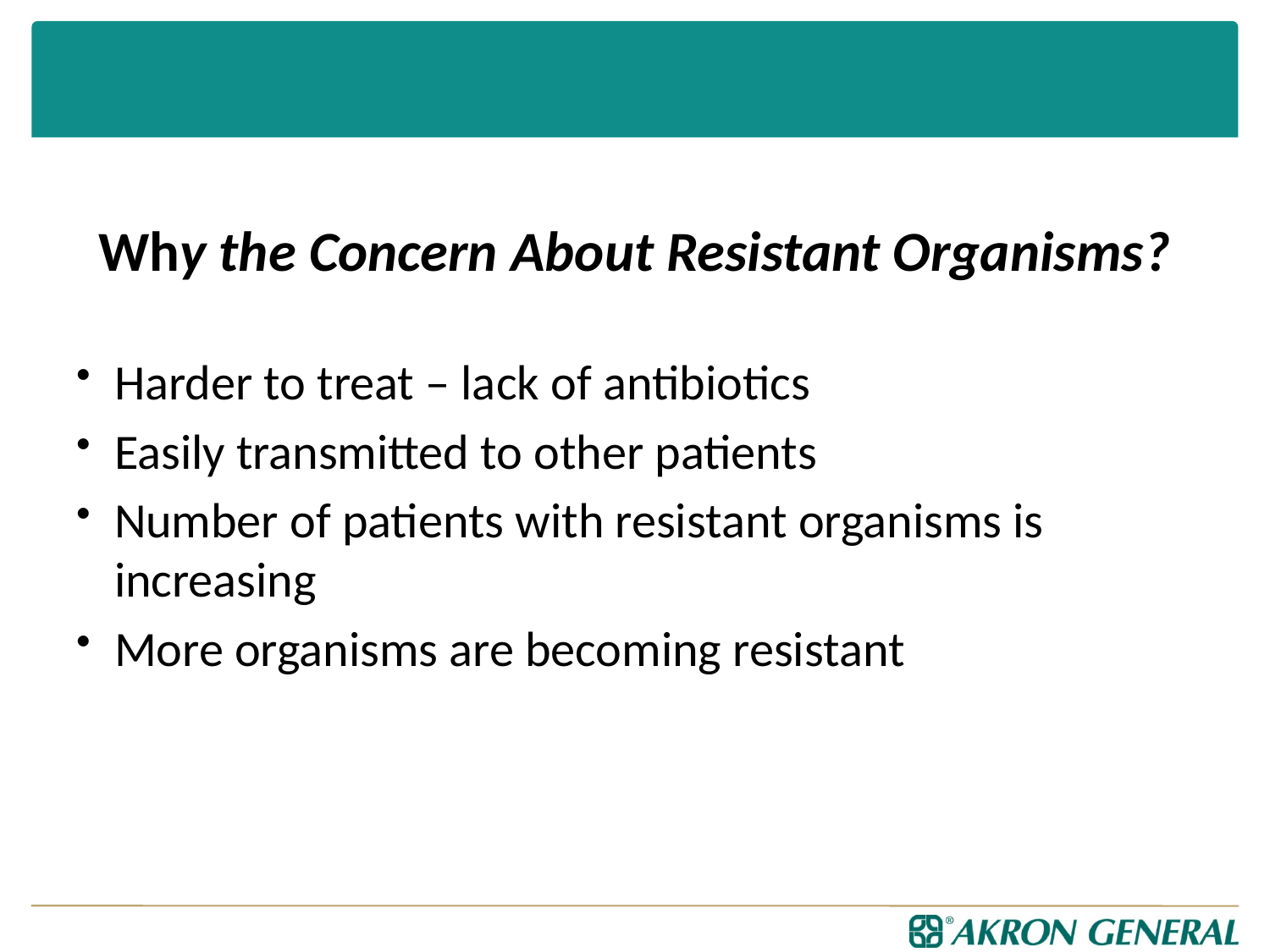

# Why the Concern About Resistant Organisms?

Harder to treat – lack of antibiotics
Easily transmitted to other patients
Number of patients with resistant organisms is increasing
More organisms are becoming resistant